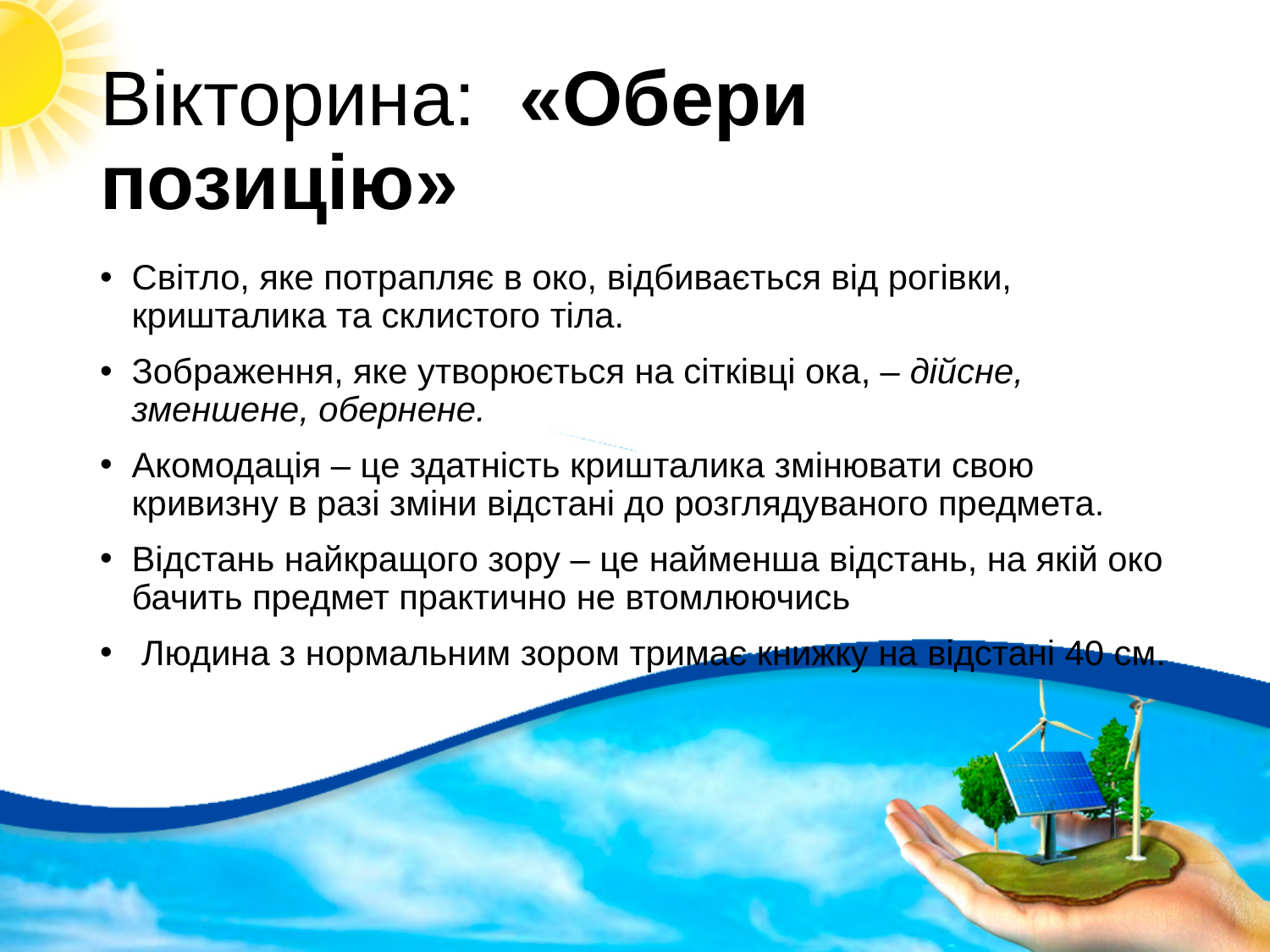

# Вікторина:  «Обери позицію»
Світло, яке потрапляє в око, відбивається від рогівки, кришталика та склистого тіла.
Зображення, яке утворюється на сітківці ока, – дійсне, зменшене, обернене.
Акомодація – це здатність кришталика змінювати свою кривизну в разі зміни відстані до розглядуваного предмета.
Відстань найкращого зору – це найменша відстань, на якій око бачить предмет практично не втомлюючись
 Людина з нормальним зором тримає книжку на відстані 40 см.